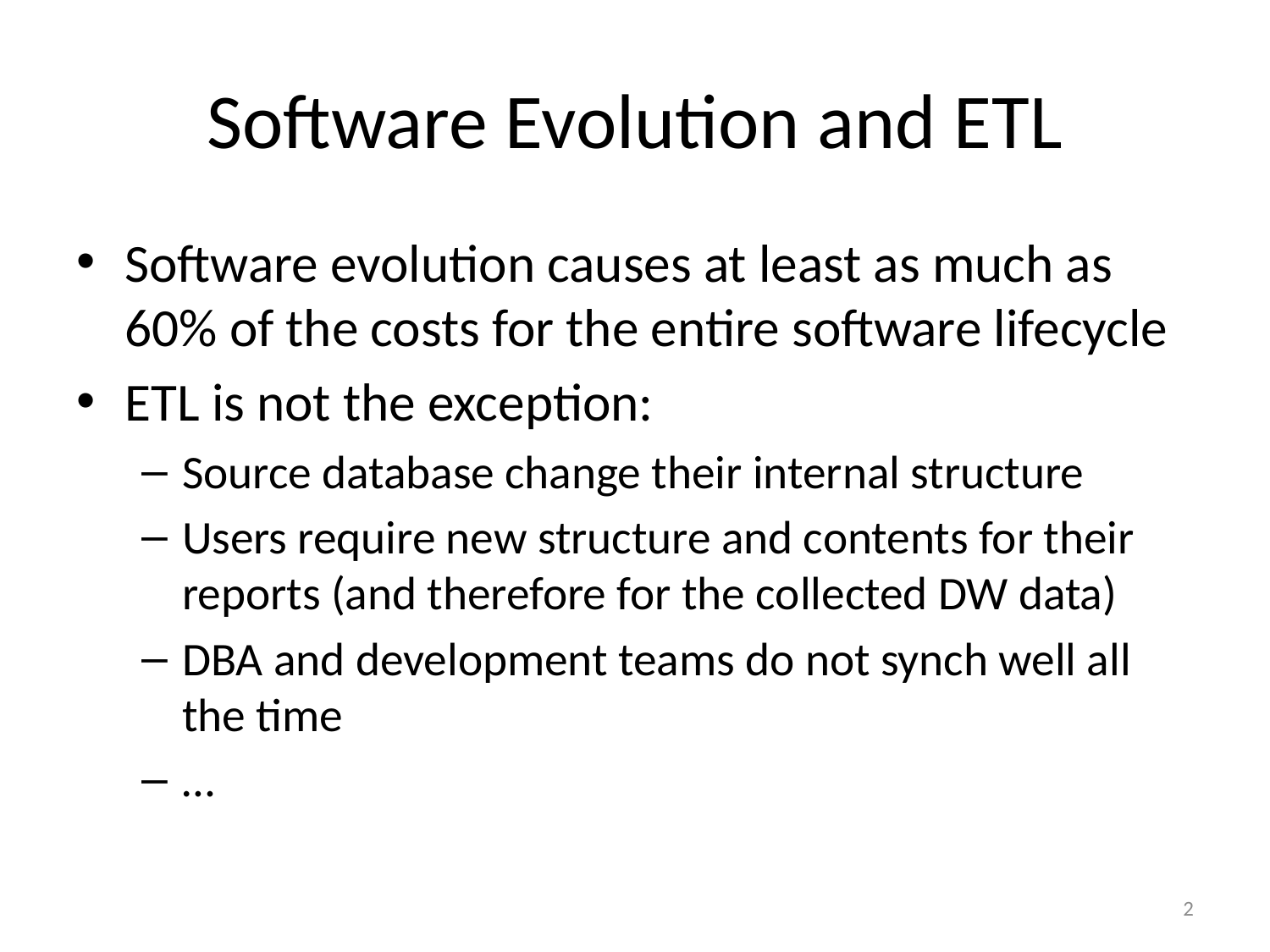

# Software Evolution and ETL
Software evolution causes at least as much as  60% of the costs for the entire software lifecycle
ETL is not the exception:
Source database change their internal structure
Users require new structure and contents for their reports (and therefore for the collected DW data)
DBA and development teams do not synch well all the time
…
2